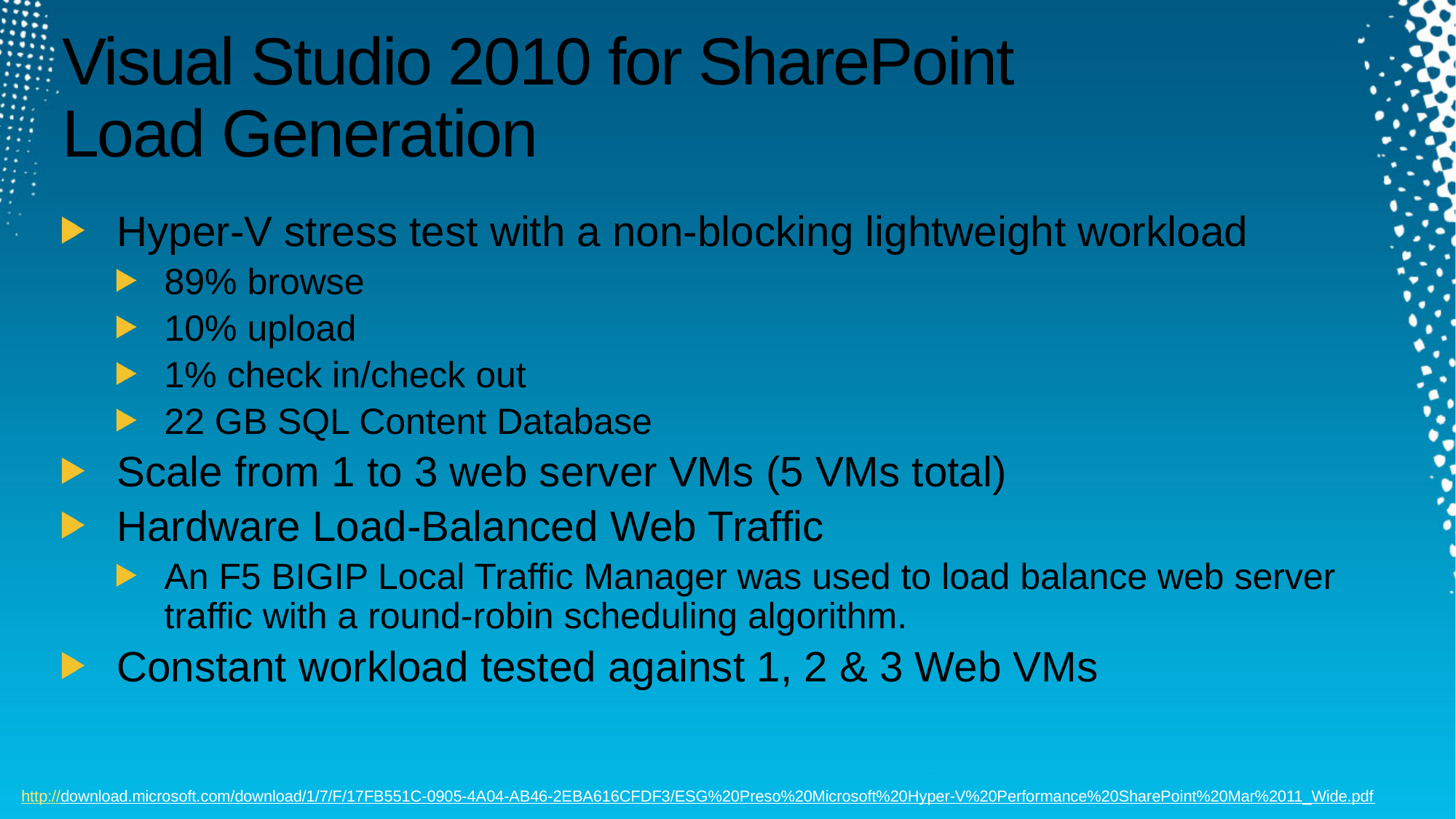

# Visual Studio 2010 for SharePoint Load Generation
Hyper-V stress test with a non-blocking lightweight workload
89% browse
10% upload
1% check in/check out
22 GB SQL Content Database
Scale from 1 to 3 web server VMs (5 VMs total)
Hardware Load-Balanced Web Traffic
An F5 BIGIP Local Traffic Manager was used to load balance web server traffic with a round-robin scheduling algorithm.
Constant workload tested against 1, 2 & 3 Web VMs
http://download.microsoft.com/download/1/7/F/17FB551C-0905-4A04-AB46-2EBA616CFDF3/ESG%20Preso%20Microsoft%20Hyper-V%20Performance%20SharePoint%20Mar%2011_Wide.pdf